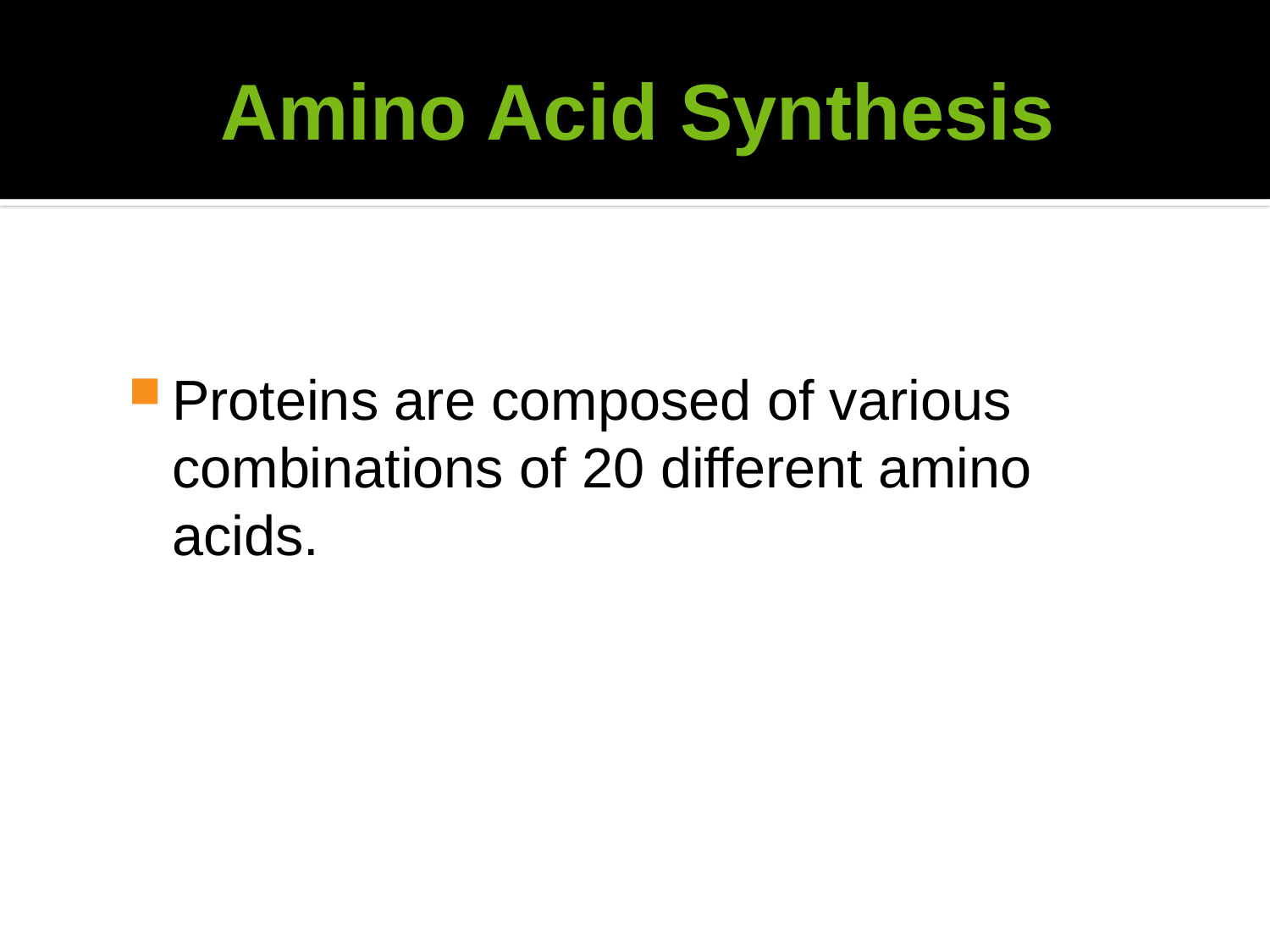

# Amino Acid Synthesis
Proteins are composed of various combinations of 20 different amino acids.